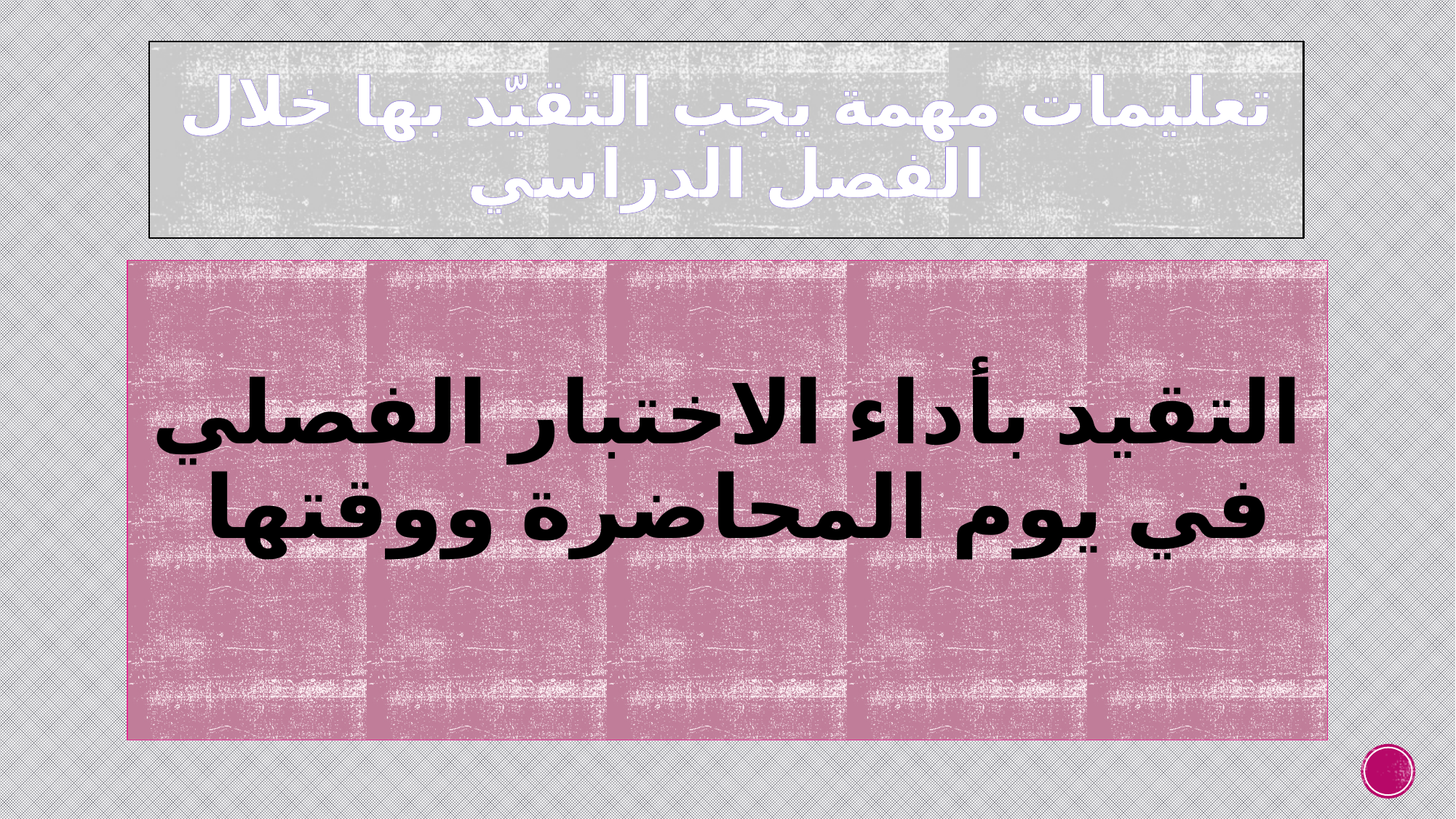

# تعليمات مهمة يجب التقيّد بها خلال الفصل الدراسي

التقيد بأداء الاختبار الفصلي في يوم المحاضرة ووقتها